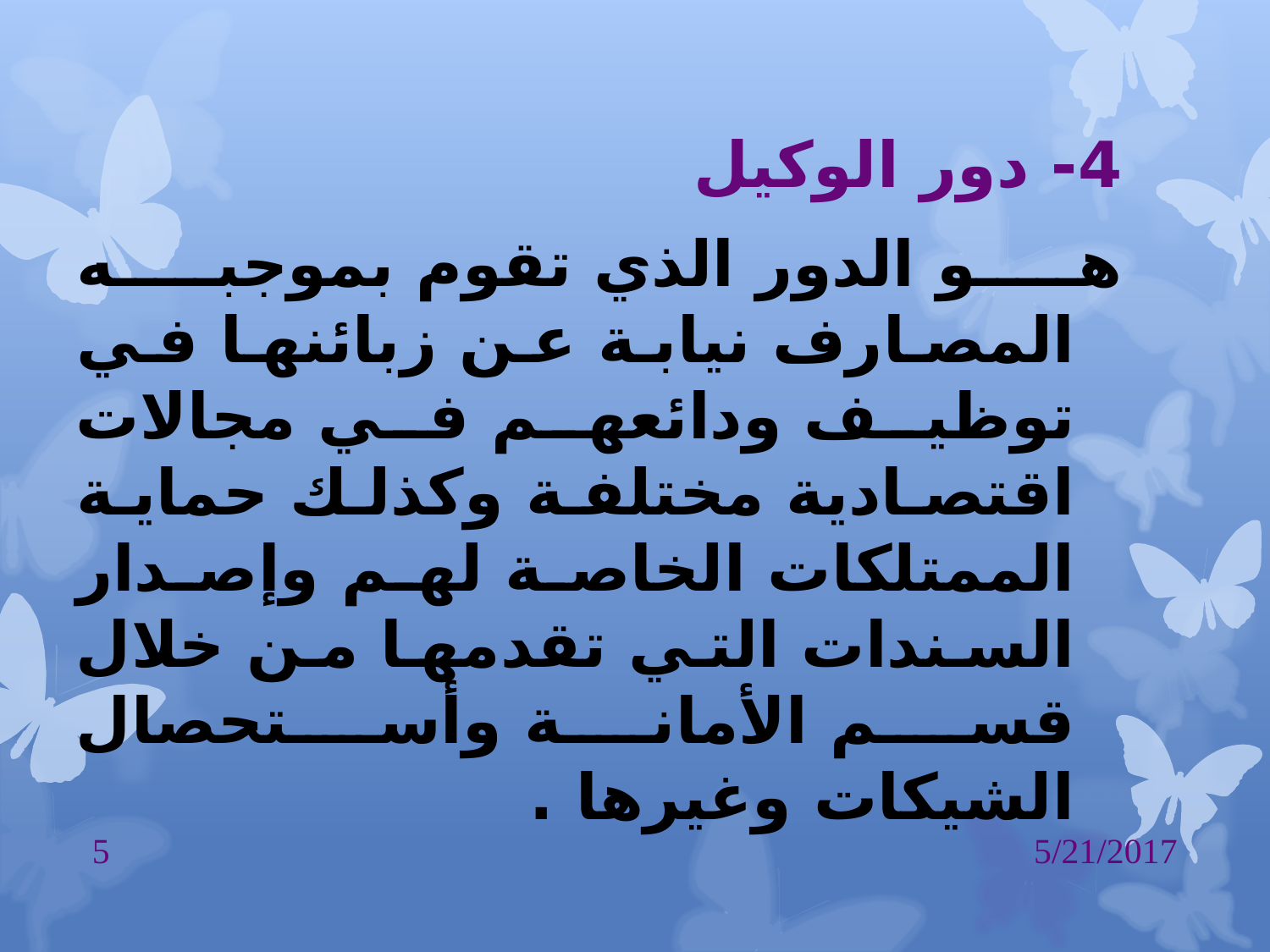

4- دور الوكيل
هو الدور الذي تقوم بموجبه المصارف نيابة عن زبائنها في توظيف ودائعهم في مجالات اقتصادية مختلفة وكذلك حماية الممتلكات الخاصة لهم وإصدار السندات التي تقدمها من خلال قسم الأمانة وأستحصال الشيكات وغيرها .
5
 5/21/2017